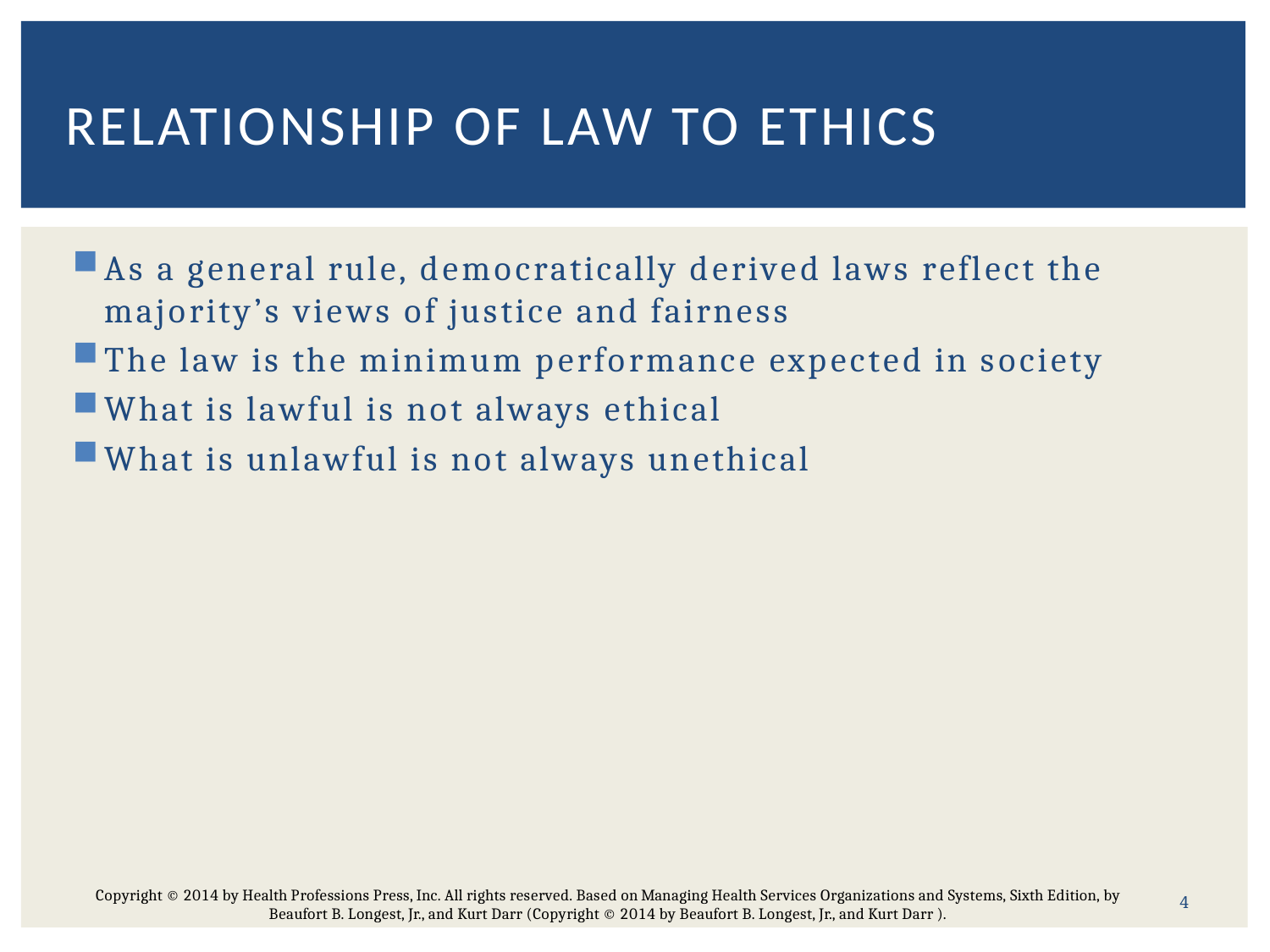

# Relationship of Law to Ethics
As a general rule, democratically derived laws reflect the majority’s views of justice and fairness
The law is the minimum performance expected in society
What is lawful is not always ethical
What is unlawful is not always unethical
4